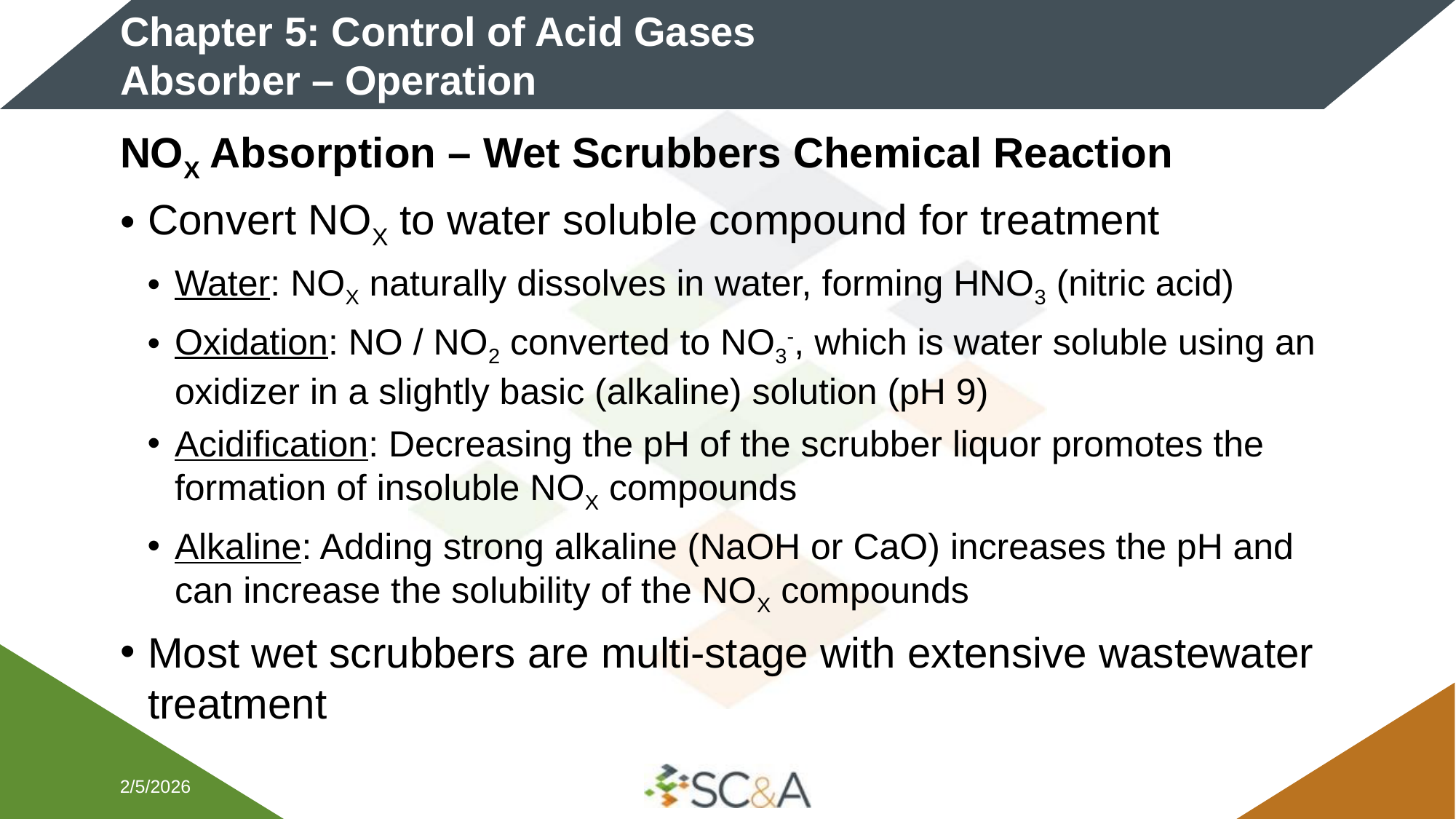

# Chapter 5: Control of Acid Gases Absorber – Operation
NOX Absorption – Wet Scrubbers Chemical Reaction
Convert NOX to water soluble compound for treatment
Water: NOX naturally dissolves in water, forming HNO3 (nitric acid)
Oxidation: NO / NO2 converted to NO3-, which is water soluble using an oxidizer in a slightly basic (alkaline) solution (pH 9)
Acidification: Decreasing the pH of the scrubber liquor promotes the formation of insoluble NOX compounds
Alkaline: Adding strong alkaline (NaOH or CaO) increases the pH and can increase the solubility of the NOX compounds
Most wet scrubbers are multi-stage with extensive wastewater treatment
2/5/2026